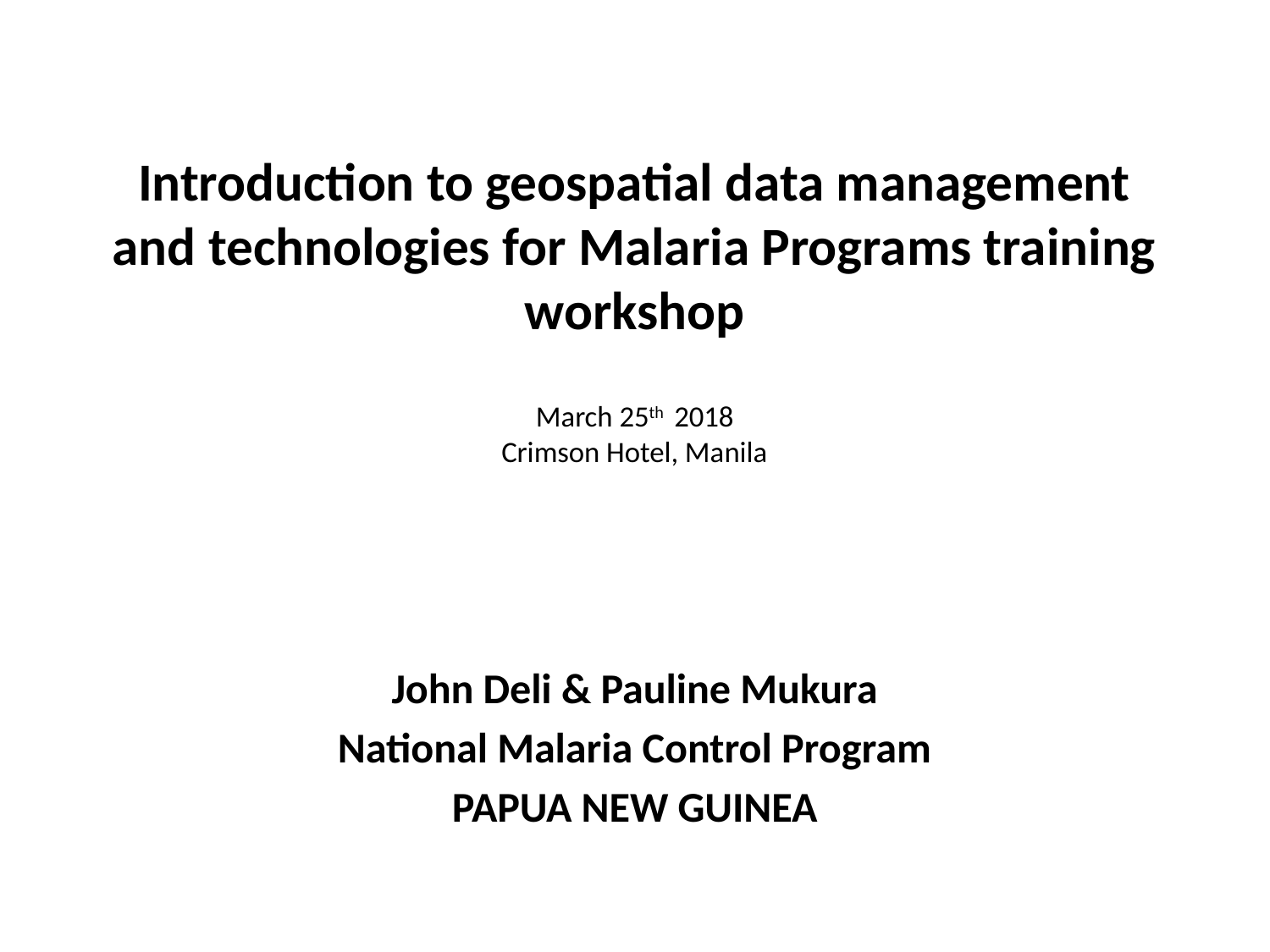

# Introduction to geospatial data management and technologies for Malaria Programs training workshop March 25th  2018 Crimson Hotel, Manila

John Deli & Pauline Mukura
National Malaria Control Program
PAPUA NEW GUINEA